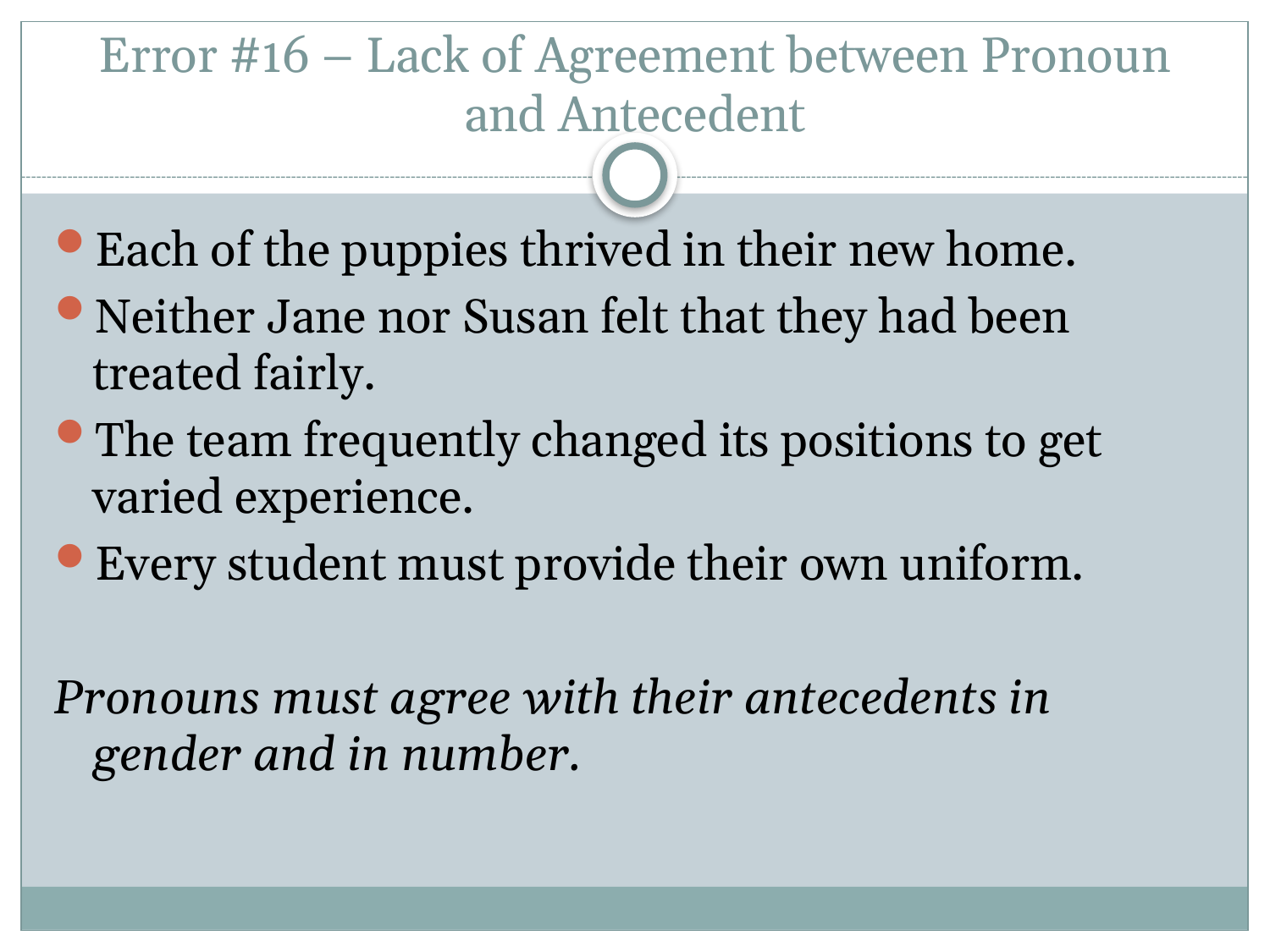

# Error #16 – Lack of Agreement between Pronoun and Antecedent
Each of the puppies thrived in their new home.
Neither Jane nor Susan felt that they had been treated fairly.
The team frequently changed its positions to get varied experience.
Every student must provide their own uniform.

Pronouns must agree with their antecedents in gender and in number.